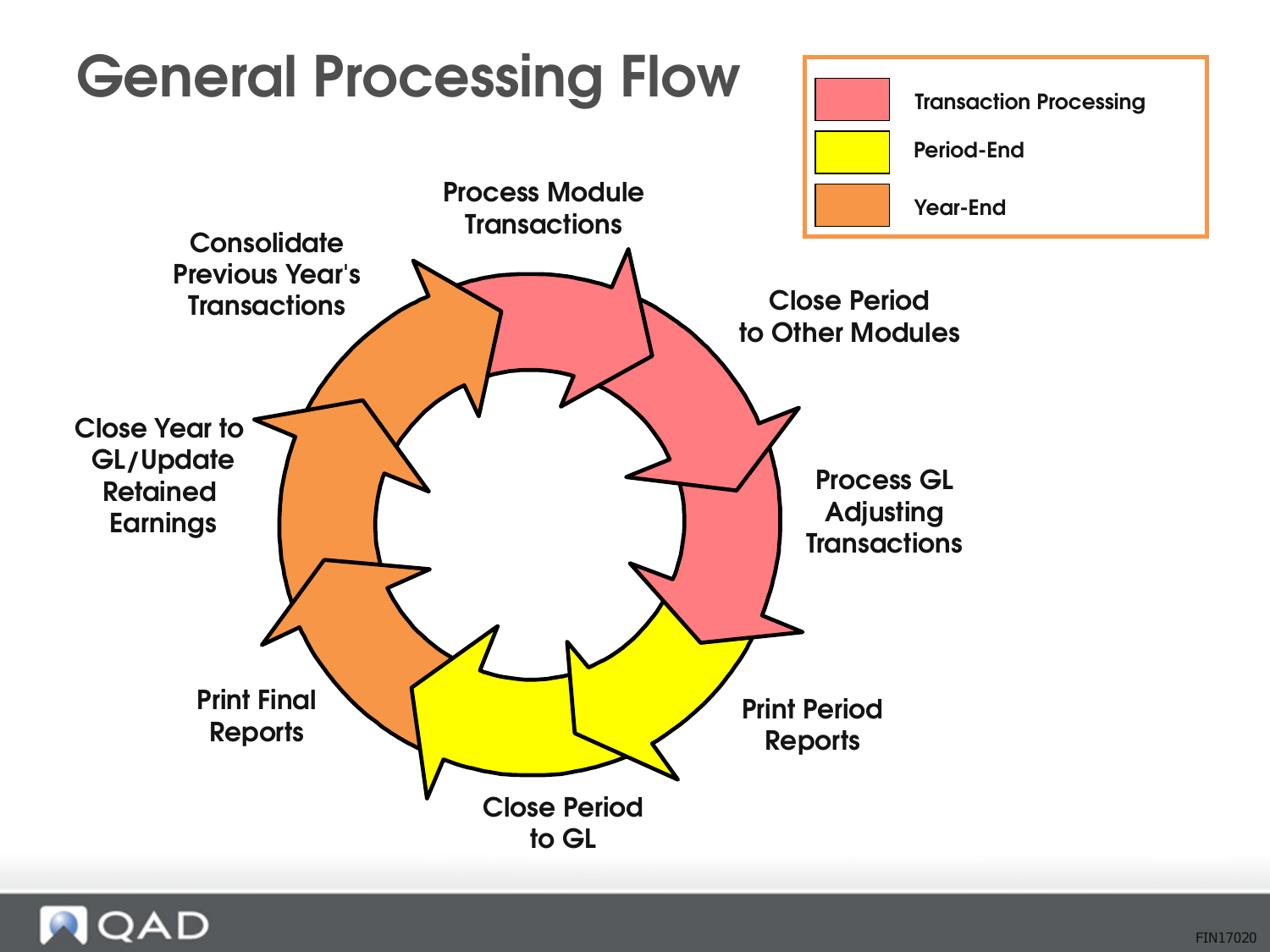

# General Processing Flow

Transaction Processing
Period-End

Year-End
Process Module
Transactions
Consolidate
Previous Year's
Transactions

Close Period
to Other Modules
Close Year to
GL/Update
Retained
Earnings
Process GL
Adjusting
Transactions
Print Final
Reports
Print Period
Reports
Close Period
to GL
FIN17020